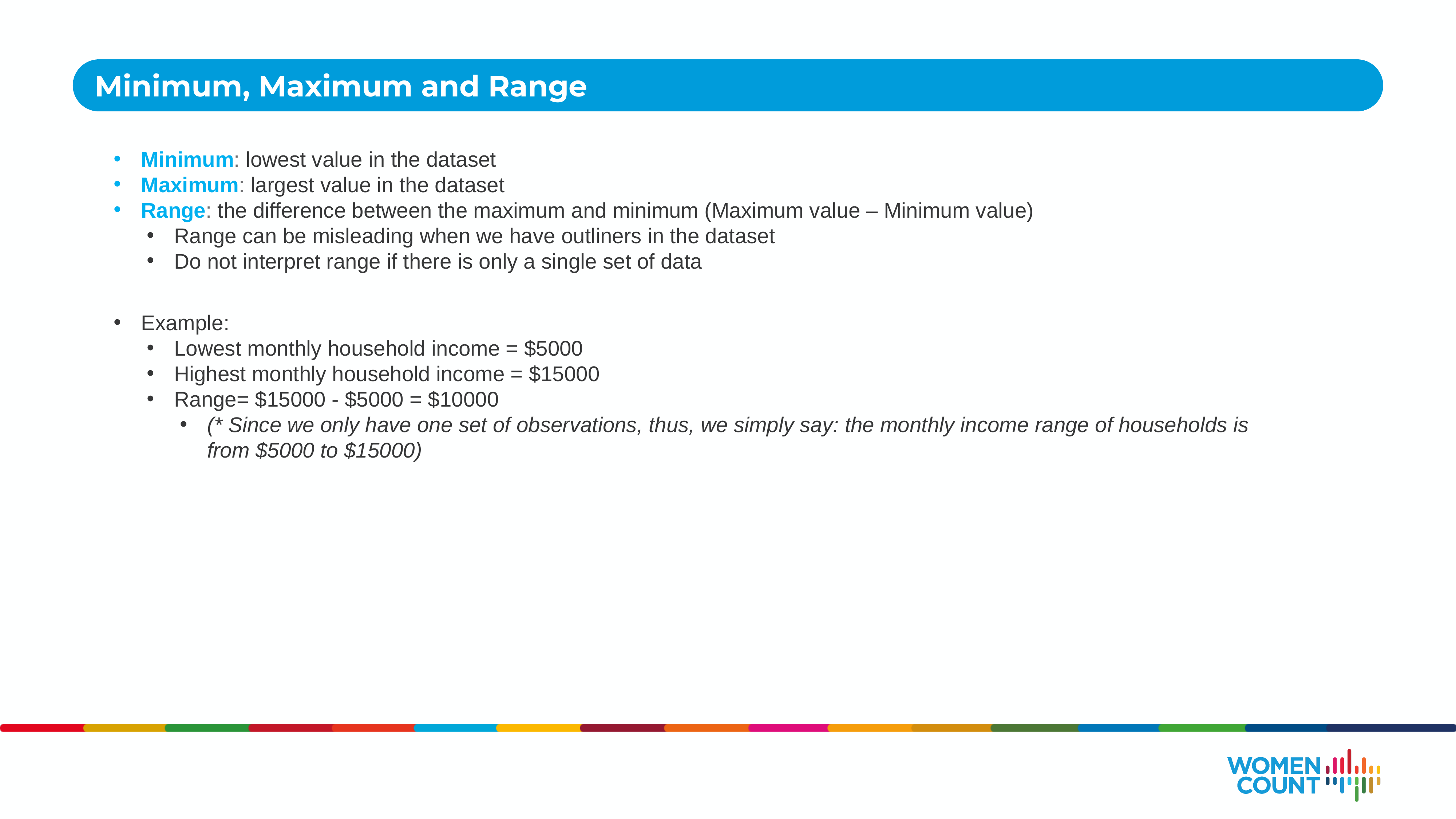

Minimum, Maximum and Range
Minimum: lowest value in the dataset
Maximum: largest value in the dataset
Range: the difference between the maximum and minimum (Maximum value – Minimum value)
Range can be misleading when we have outliners in the dataset
Do not interpret range if there is only a single set of data

Example:
Lowest monthly household income = $5000
Highest monthly household income = $15000
Range= $15000 - $5000 = $10000
(* Since we only have one set of observations, thus, we simply say: the monthly income range of households is from $5000 to $15000)